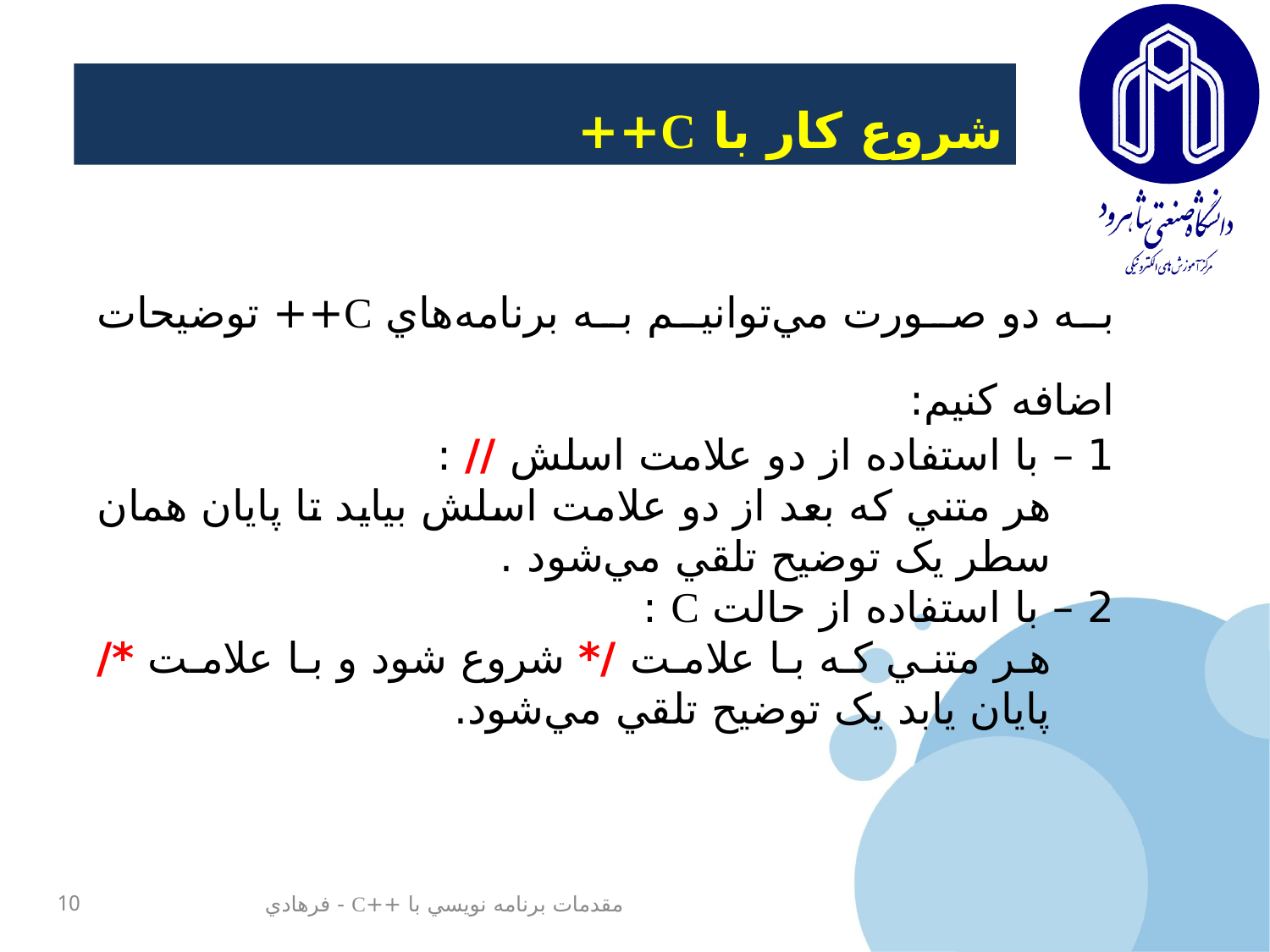

شروع کار با C++
به دو صورت مي‌توانيم به برنامه‌هاي C++ توضيحات اضافه کنيم:
1 – با استفاده از دو علامت اسلش // :
هر متني که بعد از دو علامت اسلش بيايد تا پايان همان سطر يک توضيح تلقي مي‌شود .
2 – با استفاده از حالت C :
هر متني که با علامت /* شروع شود و با علامت */ پايان يابد يک توضيح تلقي مي‌شود.

10
مقدمات برنامه نويسي با ++C - فرهادي